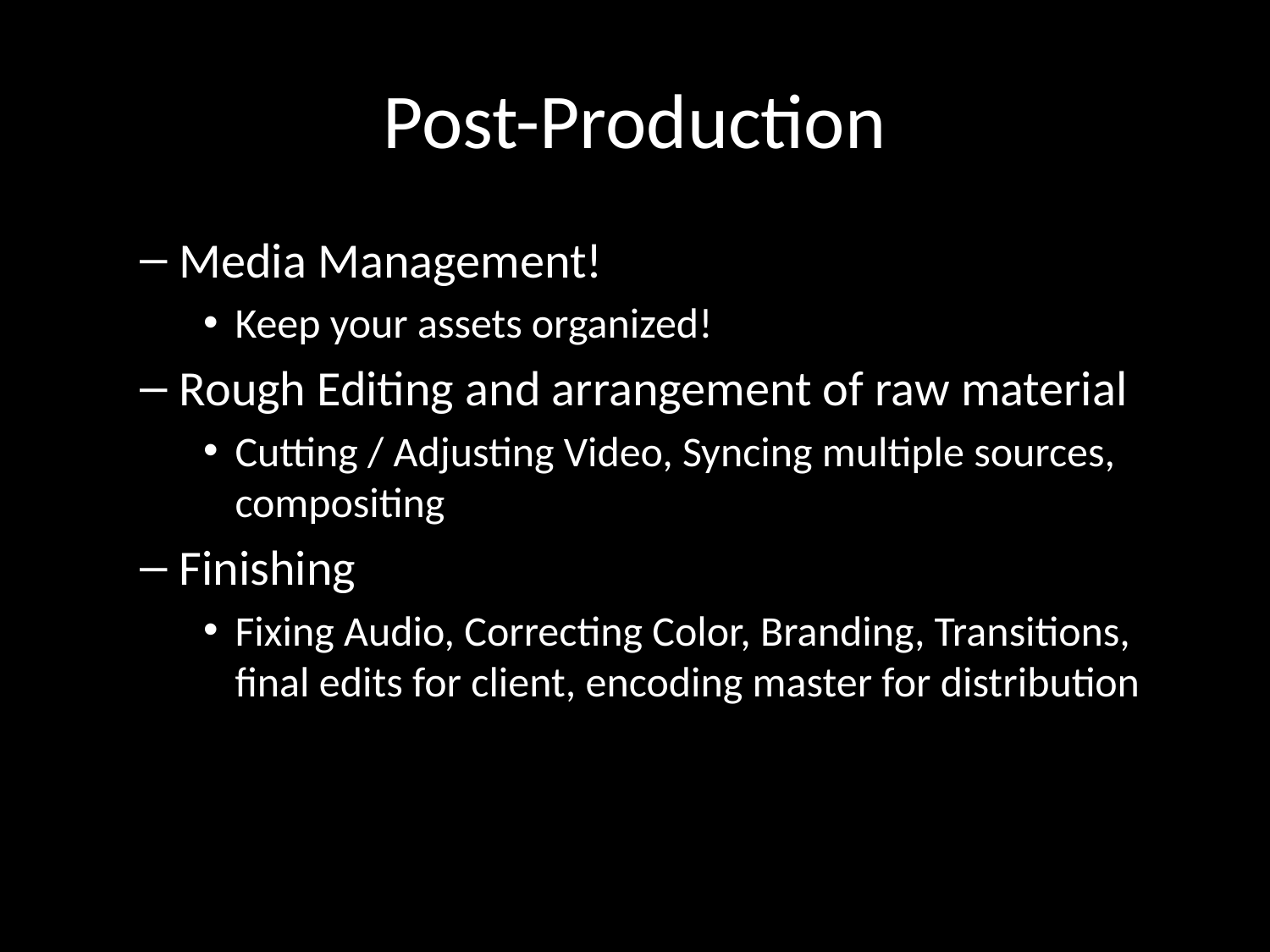

# Post-Production
Media Management!
Keep your assets organized!
Rough Editing and arrangement of raw material
Cutting / Adjusting Video, Syncing multiple sources, compositing
Finishing
Fixing Audio, Correcting Color, Branding, Transitions, final edits for client, encoding master for distribution